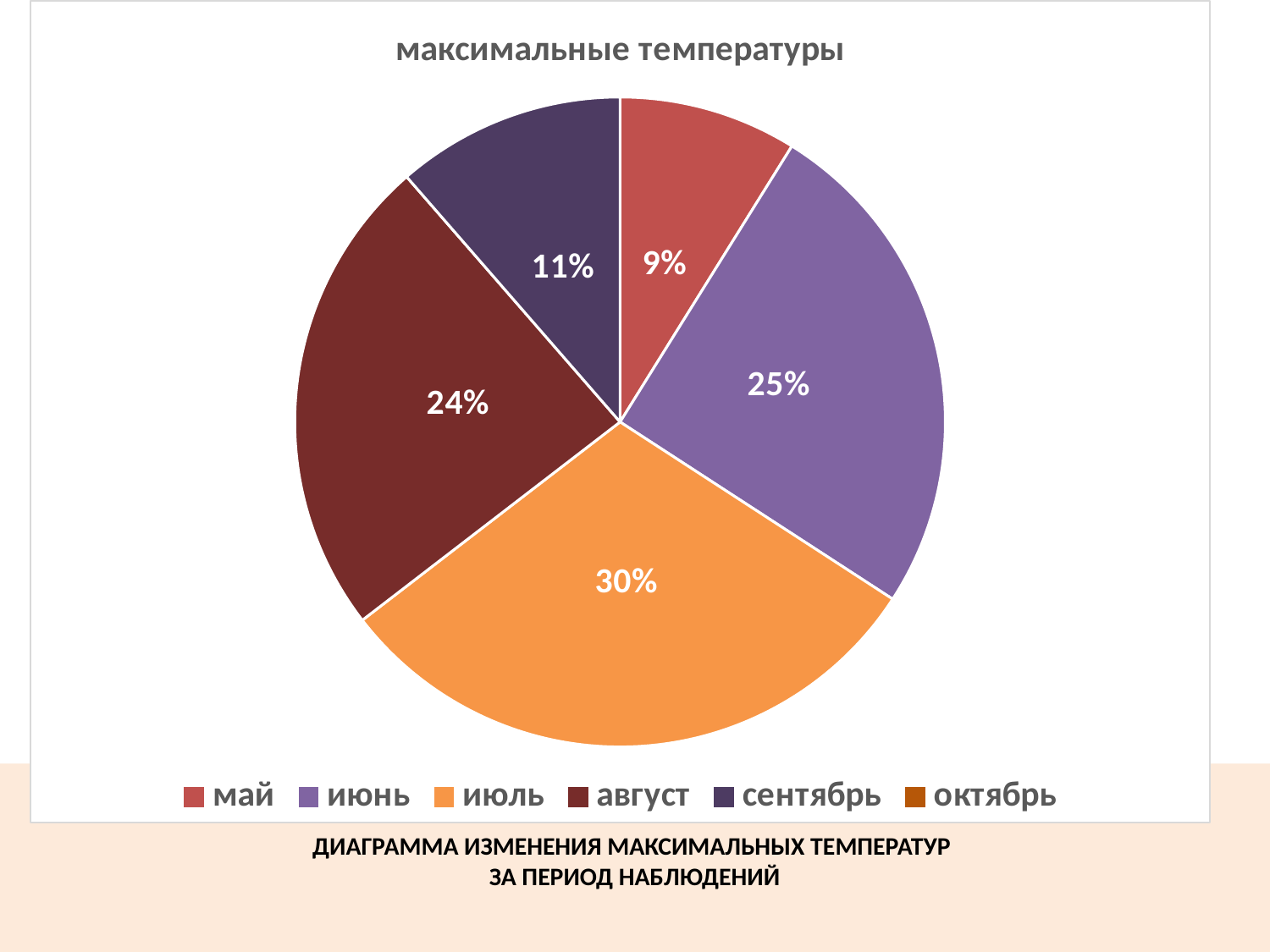

### Chart: максимальные температуры

| Category | 2017 | 2018 | 2019 | 2020 | 2021 |
|---|---|---|---|---|---|
| май | 7.0 | 9.0 | 9.0 | 18.0 | 10.0 |
| июнь | 20.0 | 12.0 | 16.0 | 19.0 | 19.0 |
| июль | 24.0 | 22.0 | 19.0 | 25.0 | 19.0 |
| август | 19.0 | 13.0 | 17.0 | 18.0 | 15.0 |
| сентябрь | 9.0 | 8.0 | 7.0 | 11.0 | 17.0 |
| октябрь | 0.0 | -2.0 | -2.0 | 2.0 | -2.0 |
# Диаграмма изменения максимальных температур
за период наблюдений